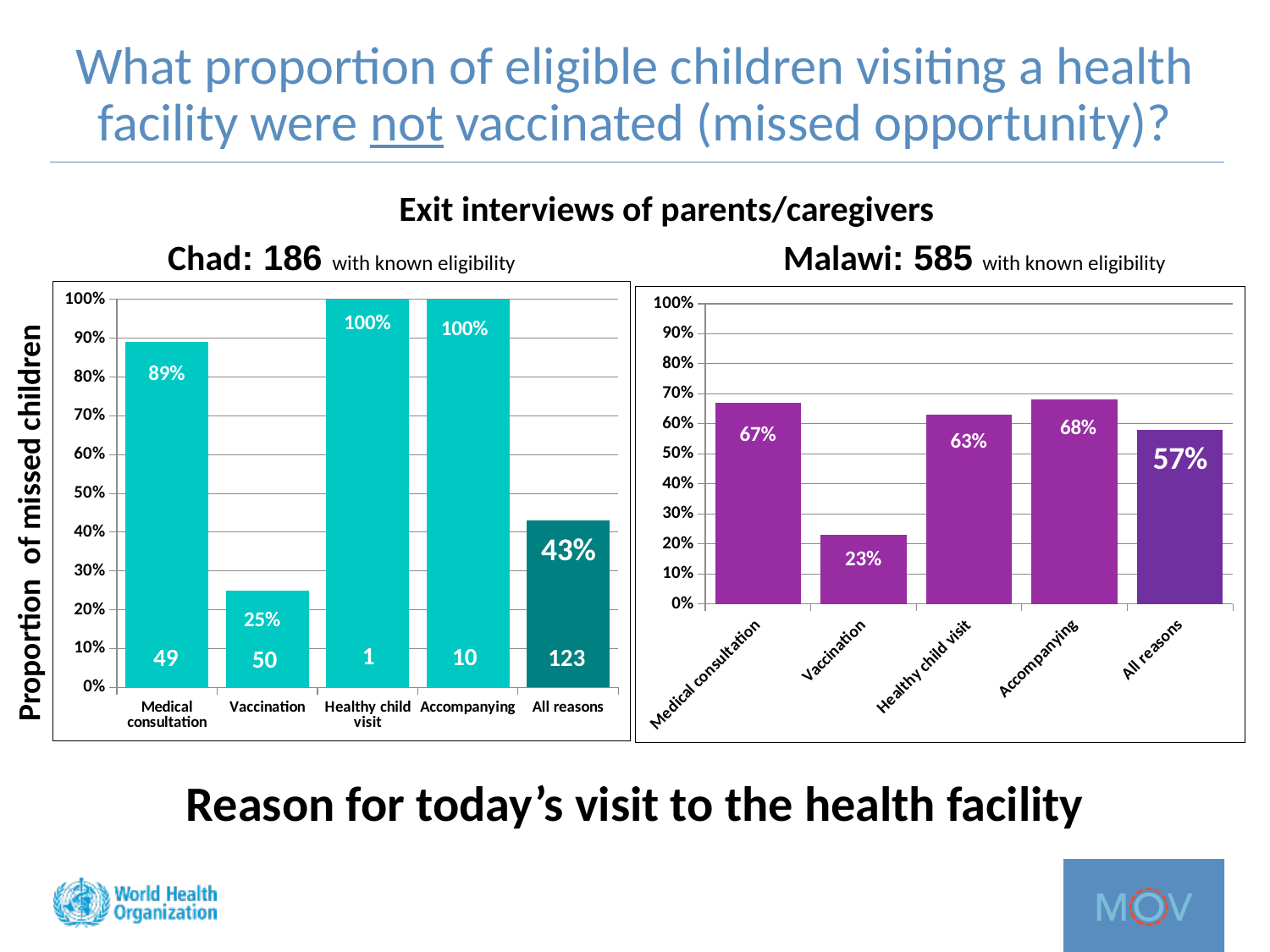

# What proportion of eligible children visiting a health facility were not vaccinated (missed opportunity)?
Exit interviews of parents/caregivers
Chad: 186 with known eligibility                                                       Malawi: 585 with known eligibility

### Chart

| Category |  |
|---|---|
| Medical consultation | 0.89 |
| Vaccination | 0.25 |
| Healthy child visit | 1.0 |
| Accompanying | 1.0 |
| All reasons | 0.43 |

### Chart

| Category |  |
|---|---|
| Medical consultation | 0.67 |
| Vaccination | 0.23 |
| Healthy child visit | 0.63 |
| Accompanying | 0.68 |
| All reasons | 0.58 |
Proportion  of missed children
1
183
38
10
332
123
45
49
32
50
298
183
32
45
38
123
Reason for today’s visit to the health facility